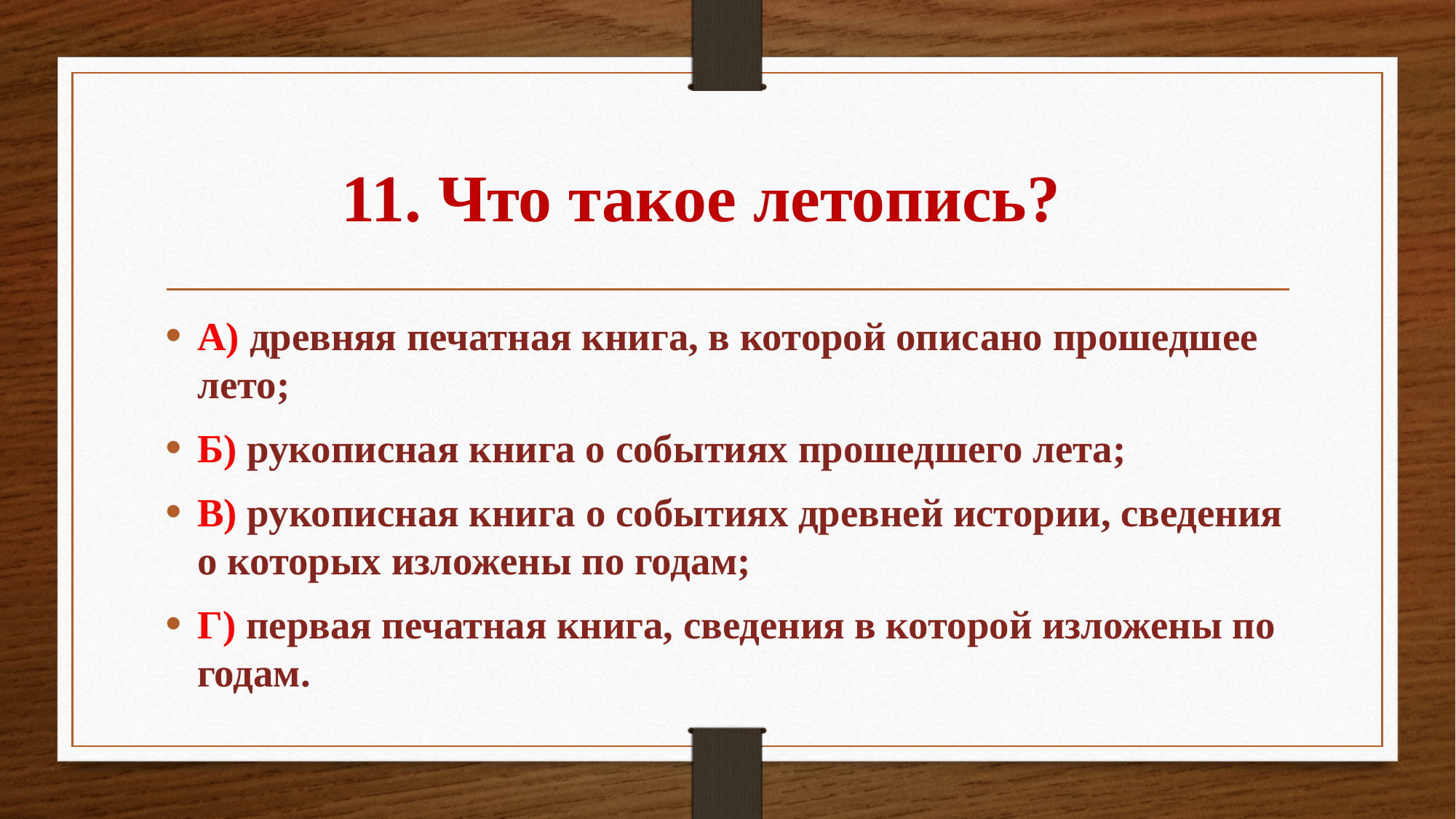

# 11. Что такое летопись?
А) древняя печатная книга, в которой описано прошедшее лето;
Б) рукописная книга о событиях прошедшего лета;
В) рукописная книга о событиях древней истории, сведения о которых изложены по годам;
Г) первая печатная книга, сведения в которой изложены по годам.